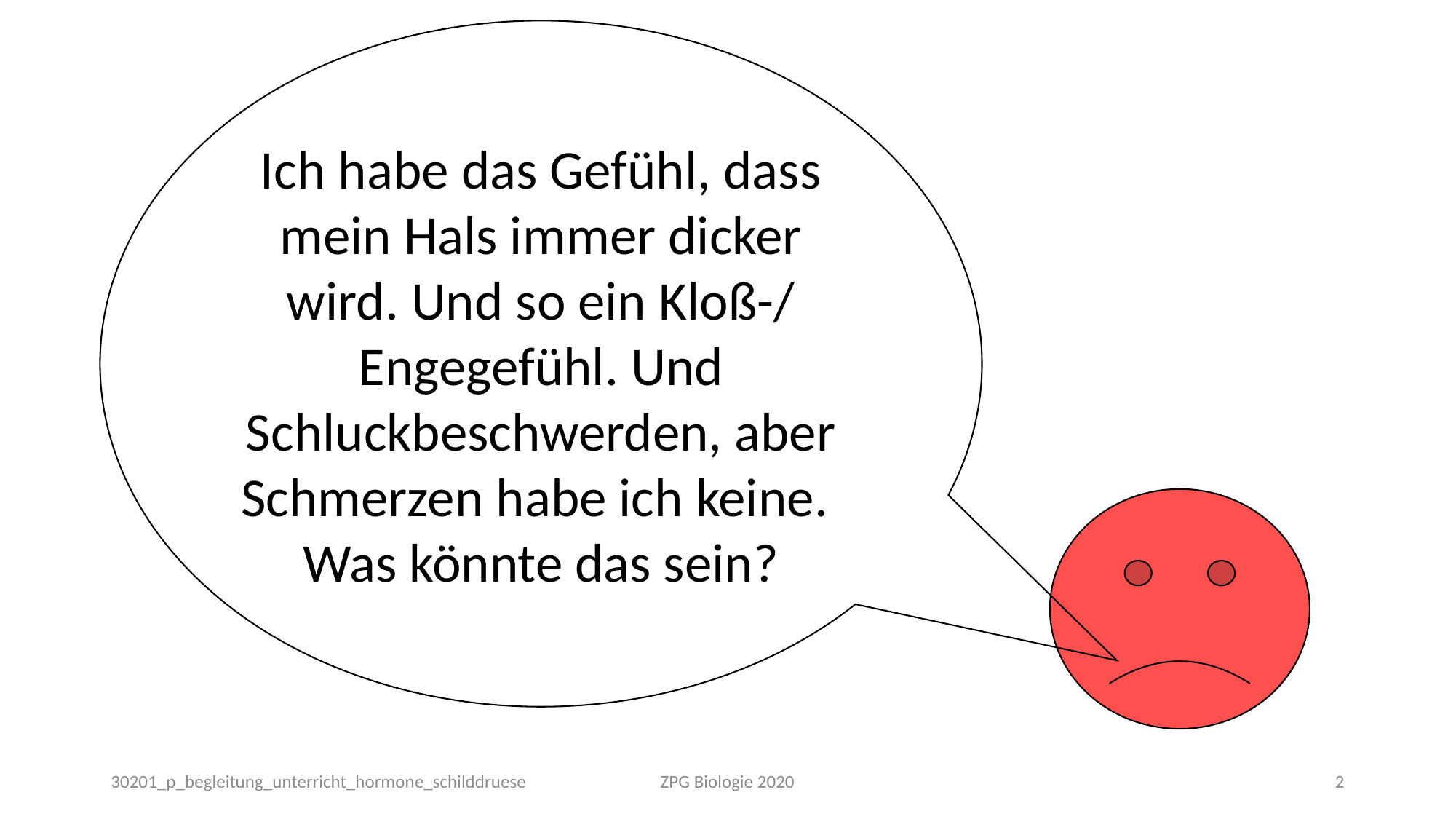

Ich habe das Gefühl, dass mein Hals immer dicker wird. Und so ein Kloß-/ Engegefühl. Und Schluckbeschwerden, aber Schmerzen habe ich keine.
Was könnte das sein?

30201_p_begleitung_unterricht_hormone_schilddruese
ZPG Biologie 2020
2